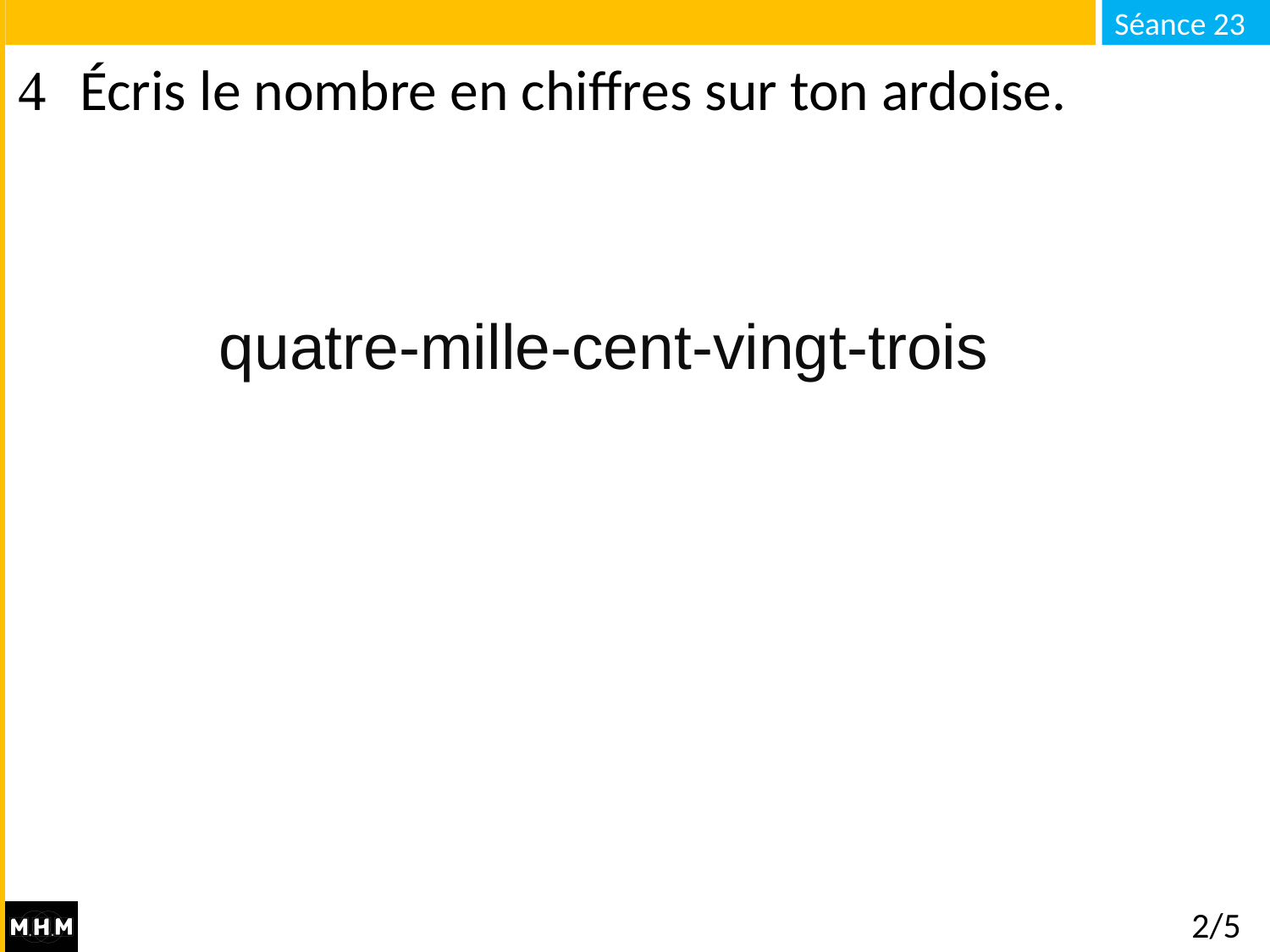

# Écris le nombre en chiffres sur ton ardoise.
quatre-mille-cent-vingt-trois
2/5